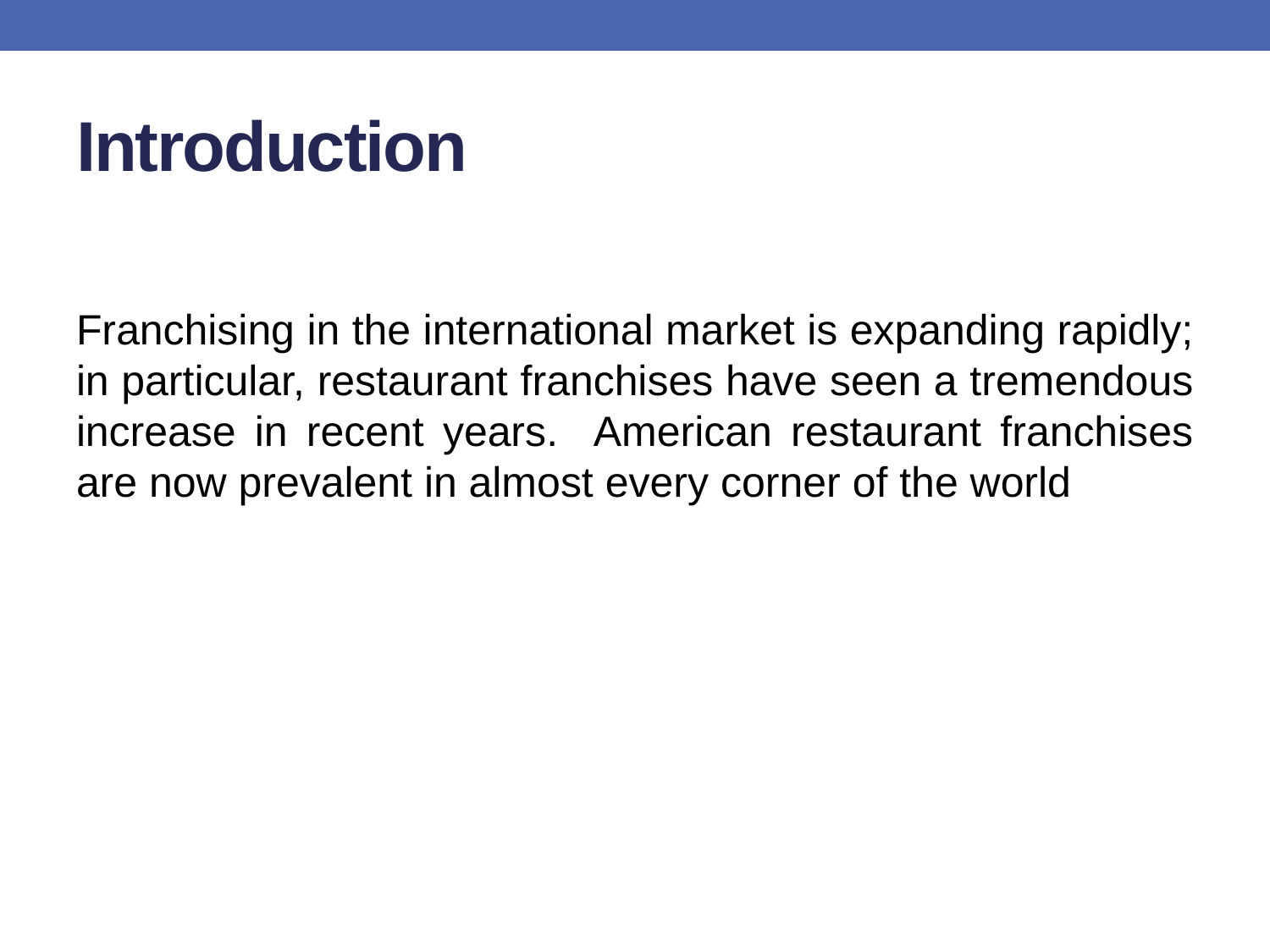

# Introduction
Franchising in the international market is expanding rapidly; in particular, restaurant franchises have seen a tremendous increase in recent years.  American restaurant franchises are now prevalent in almost every corner of the world